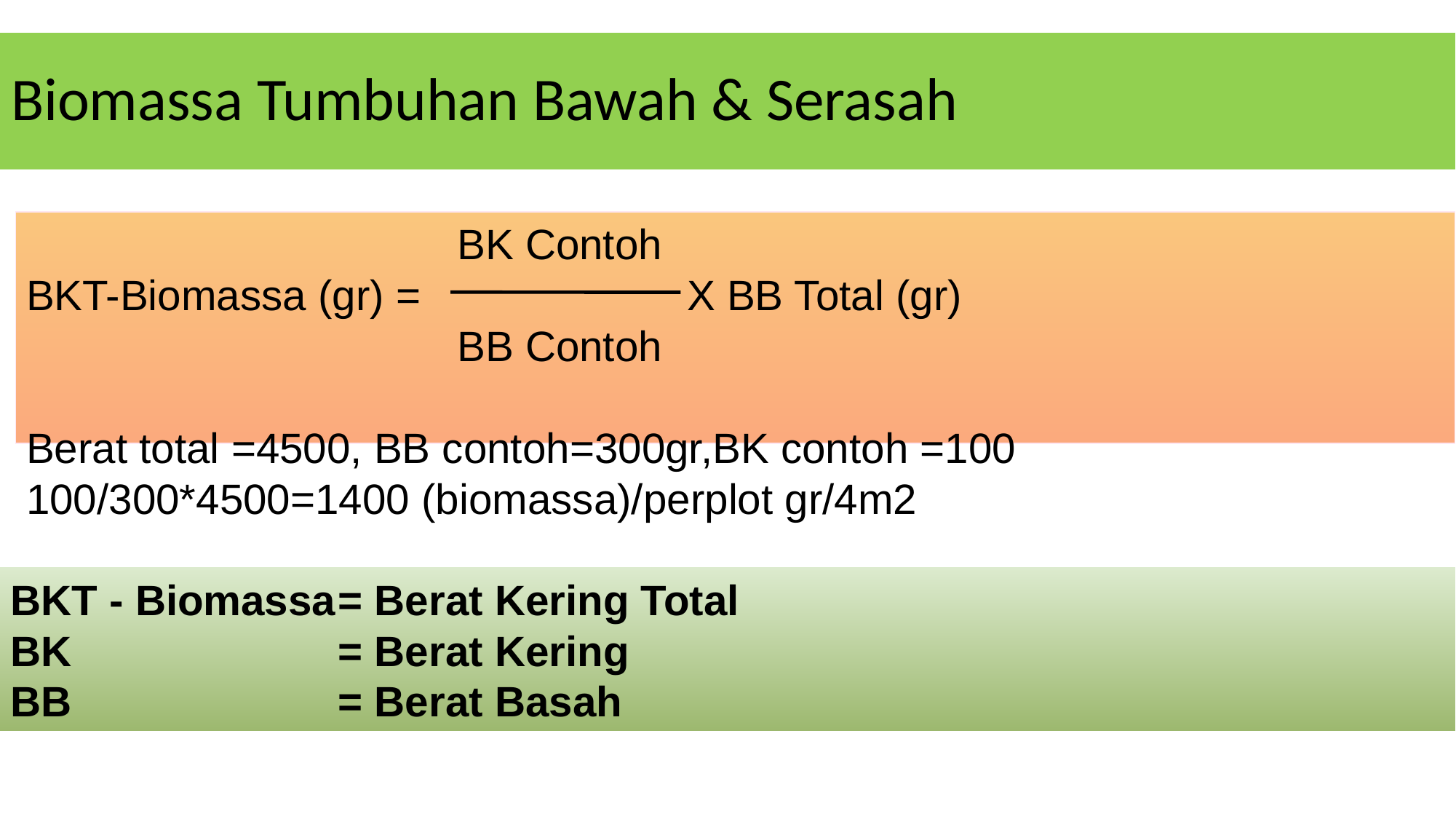

# Biomassa Tumbuhan Bawah & Serasah
		                  BK Contoh
BKT-Biomassa (gr) = 	                   X BB Total (gr)
  		                  BB Contoh

Berat total =4500, BB contoh=300gr,BK contoh =100
100/300*4500=1400 (biomassa)/perplot gr/4m2

BKT - Biomassa	= Berat Kering Total
BK 			= Berat Kering
BB			= Berat Basah